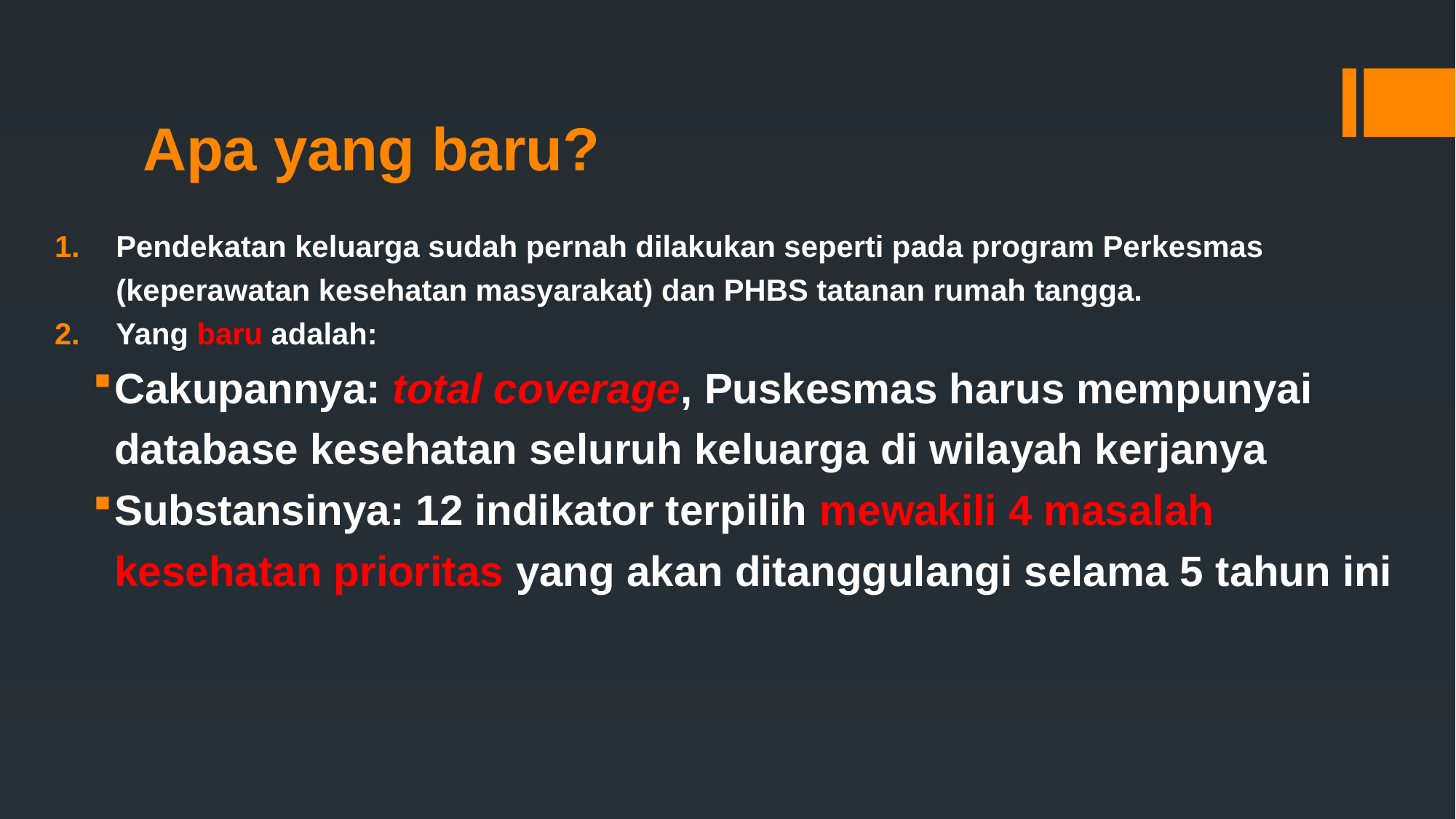

# Apa yang baru?
Pendekatan keluarga sudah pernah dilakukan seperti pada program Perkesmas (keperawatan kesehatan masyarakat) dan PHBS tatanan rumah tangga.
Yang baru adalah:
Cakupannya: total coverage, Puskesmas harus mempunyai database kesehatan seluruh keluarga di wilayah kerjanya
Substansinya: 12 indikator terpilih mewakili 4 masalah kesehatan prioritas yang akan ditanggulangi selama 5 tahun ini